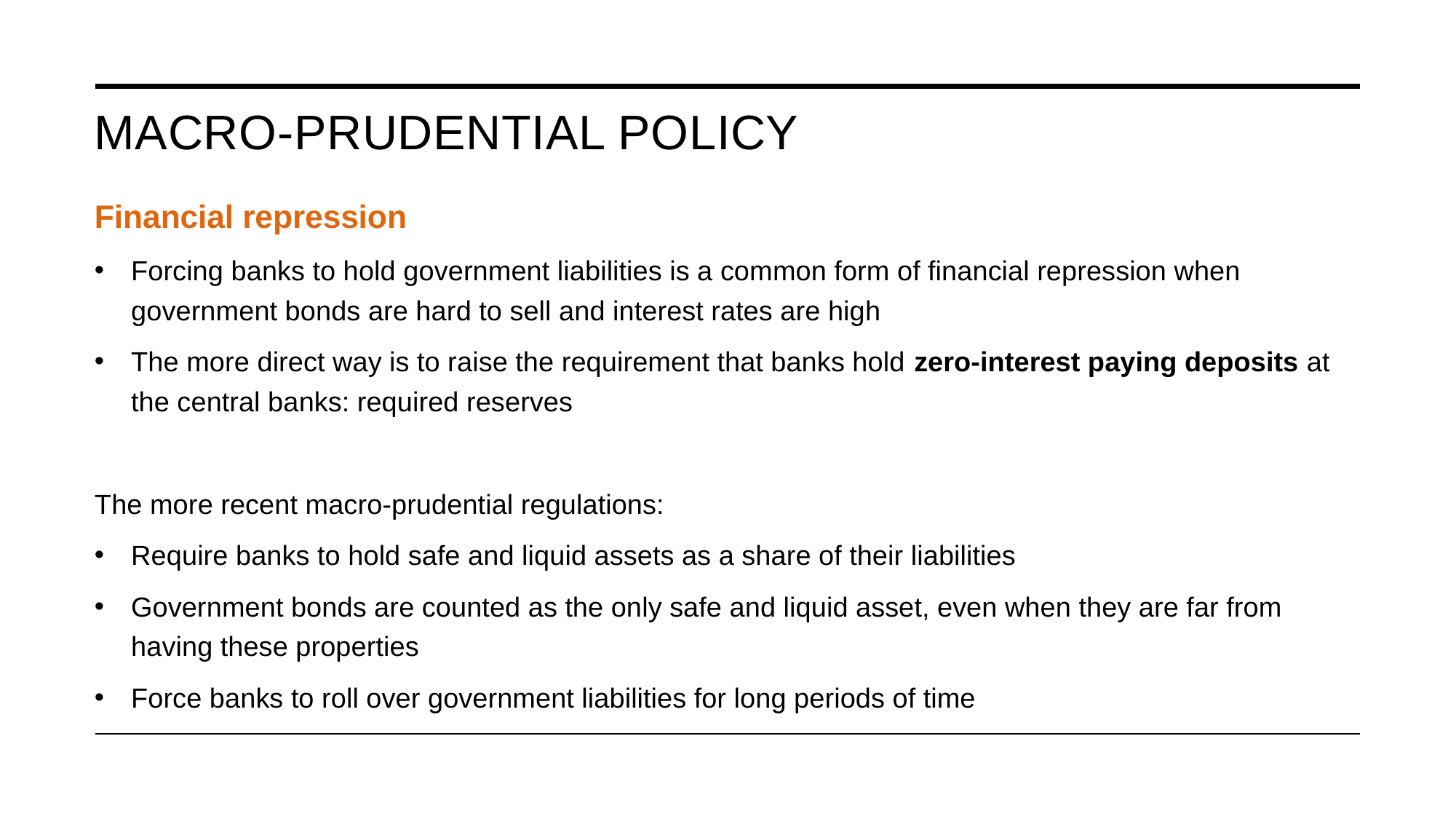

# Macro-Prudential Policy
Financial repression
Forcing banks to hold government liabilities is a common form of financial repression when government bonds are hard to sell and interest rates are high
The more direct way is to raise the requirement that banks hold zero-interest paying deposits at the central banks: required reserves

The more recent macro-prudential regulations:
Require banks to hold safe and liquid assets as a share of their liabilities
Government bonds are counted as the only safe and liquid asset, even when they are far from having these properties
Force banks to roll over government liabilities for long periods of time